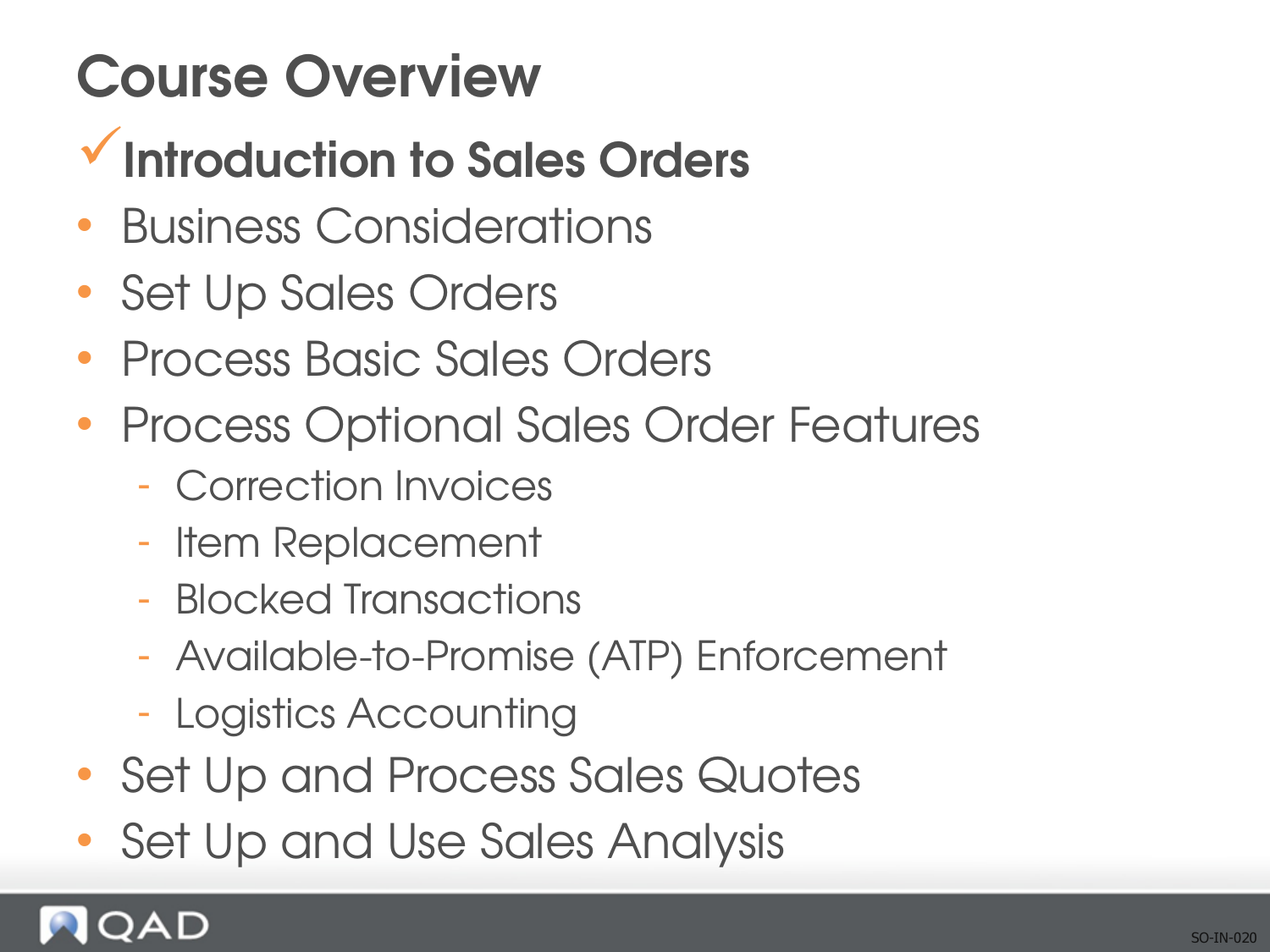

# Course Overview
Introduction to Sales Orders
Business Considerations
Set Up Sales Orders
Process Basic Sales Orders
Process Optional Sales Order Features
Correction Invoices
Item Replacement
Blocked Transactions
Available-to-Promise (ATP) Enforcement
Logistics Accounting
Set Up and Process Sales Quotes
Set Up and Use Sales Analysis
SO-IN-020